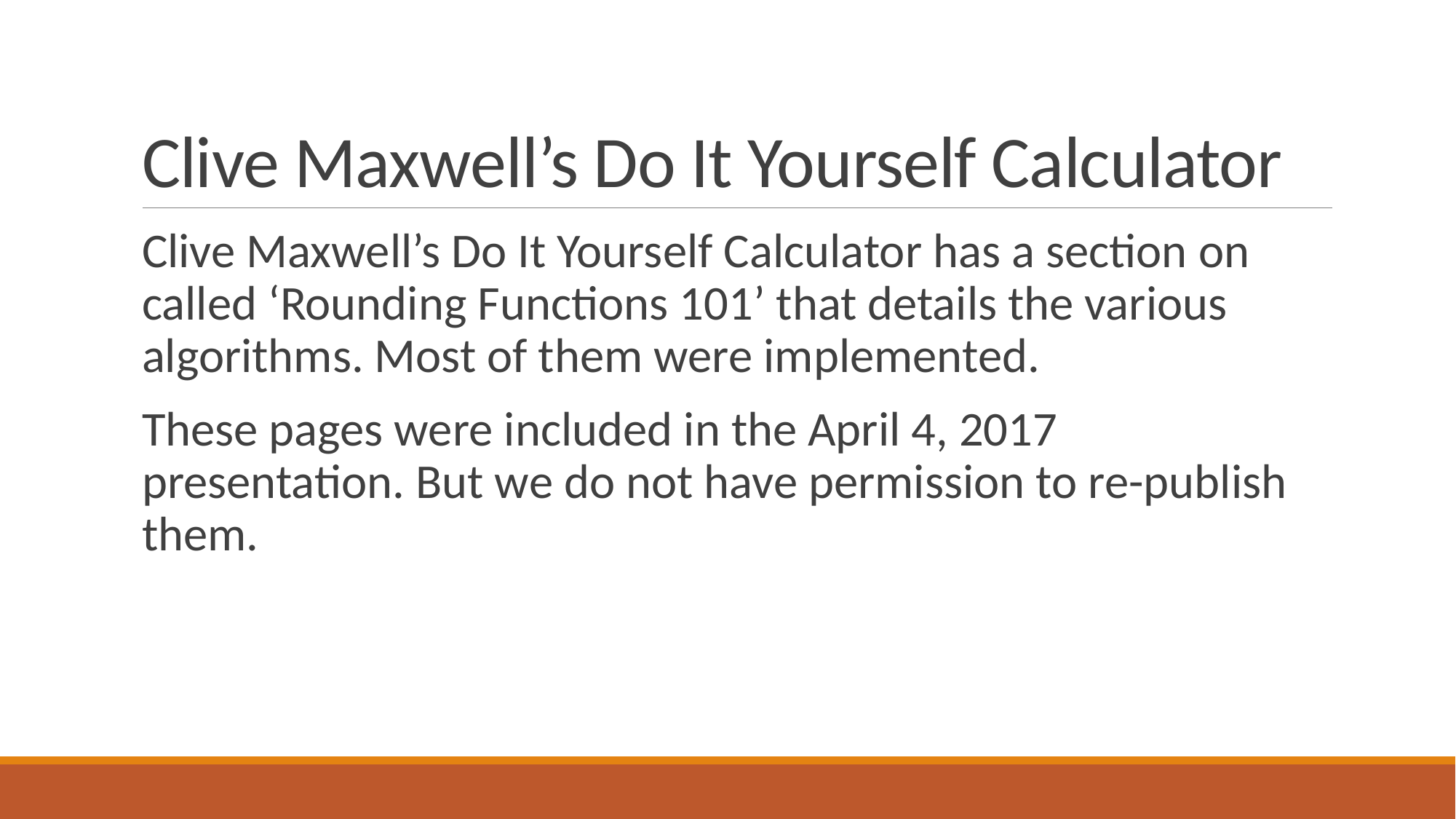

# Clive Maxwell’s Do It Yourself Calculator
Clive Maxwell’s Do It Yourself Calculator has a section on called ‘Rounding Functions 101’ that details the various algorithms. Most of them were implemented.
These pages were included in the April 4, 2017 presentation. But we do not have permission to re-publish them.